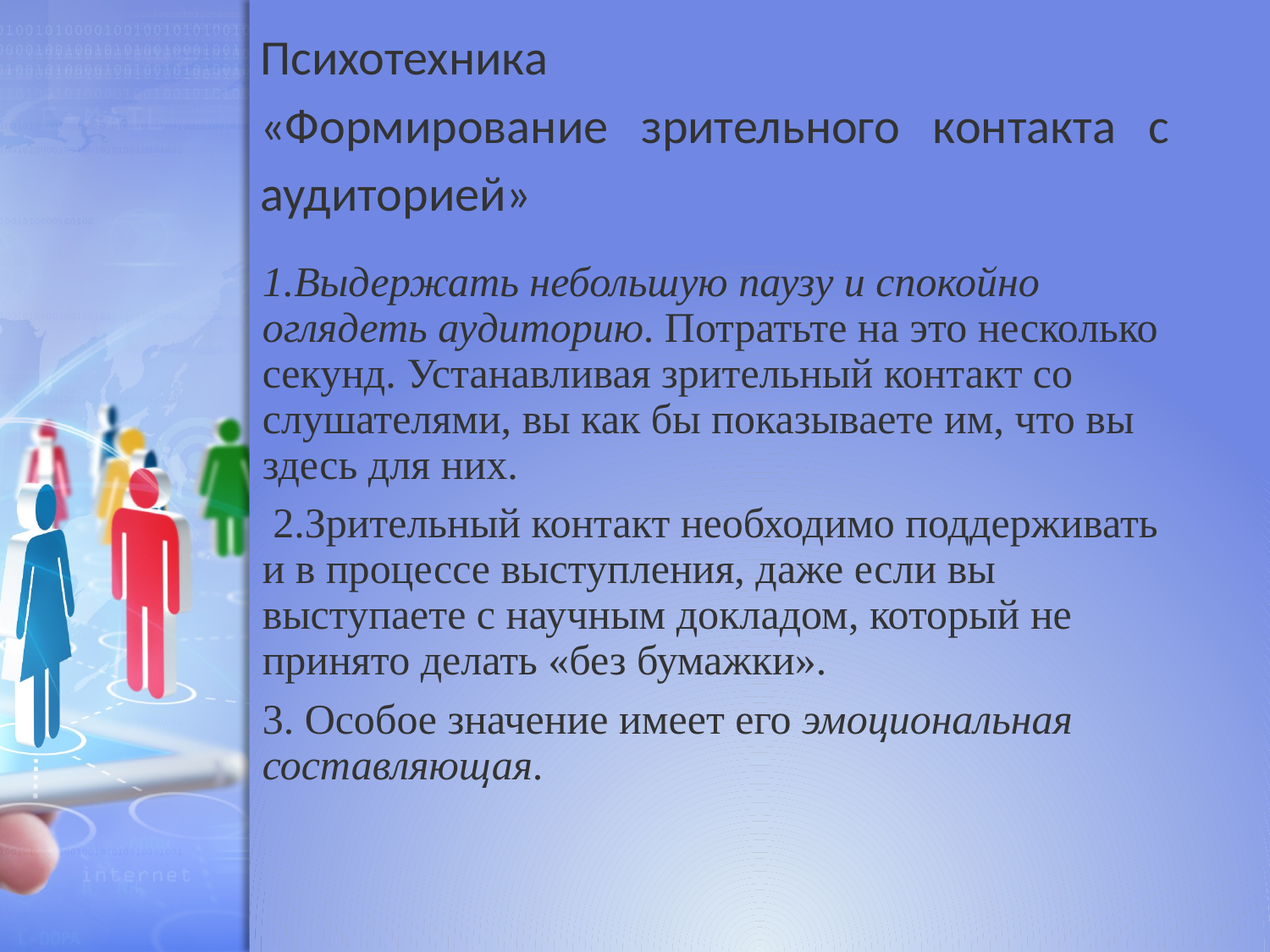

# Психотехника «Формирование зрительного контакта с аудиторией»
1.Выдержать небольшую паузу и спокойно оглядеть аудиторию. Потратьте на это несколько секунд. Устанавливая зрительный контакт со слушателями, вы как бы показываете им, что вы здесь для них.
 2.Зрительный контакт необходимо поддерживать и в процессе выступления, даже если вы выступаете с научным докладом, который не принято делать «без бумажки».
3. Особое значение имеет его эмоциональная составляющая.